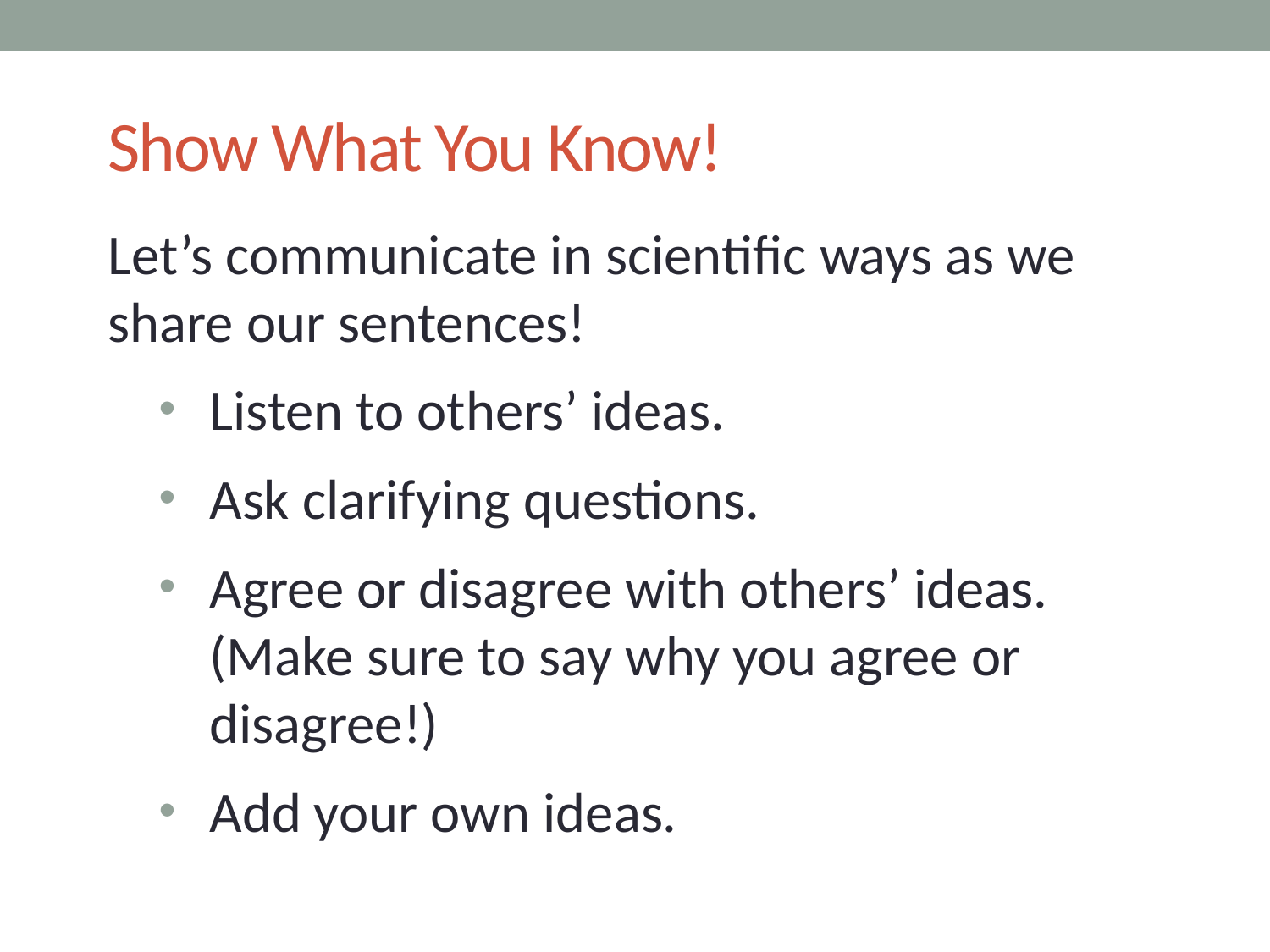

# Show What You Know!
Let’s communicate in scientific ways as we share our sentences!
Listen to others’ ideas.
Ask clarifying questions.
Agree or disagree with others’ ideas. (Make sure to say why you agree or disagree!)
Add your own ideas.